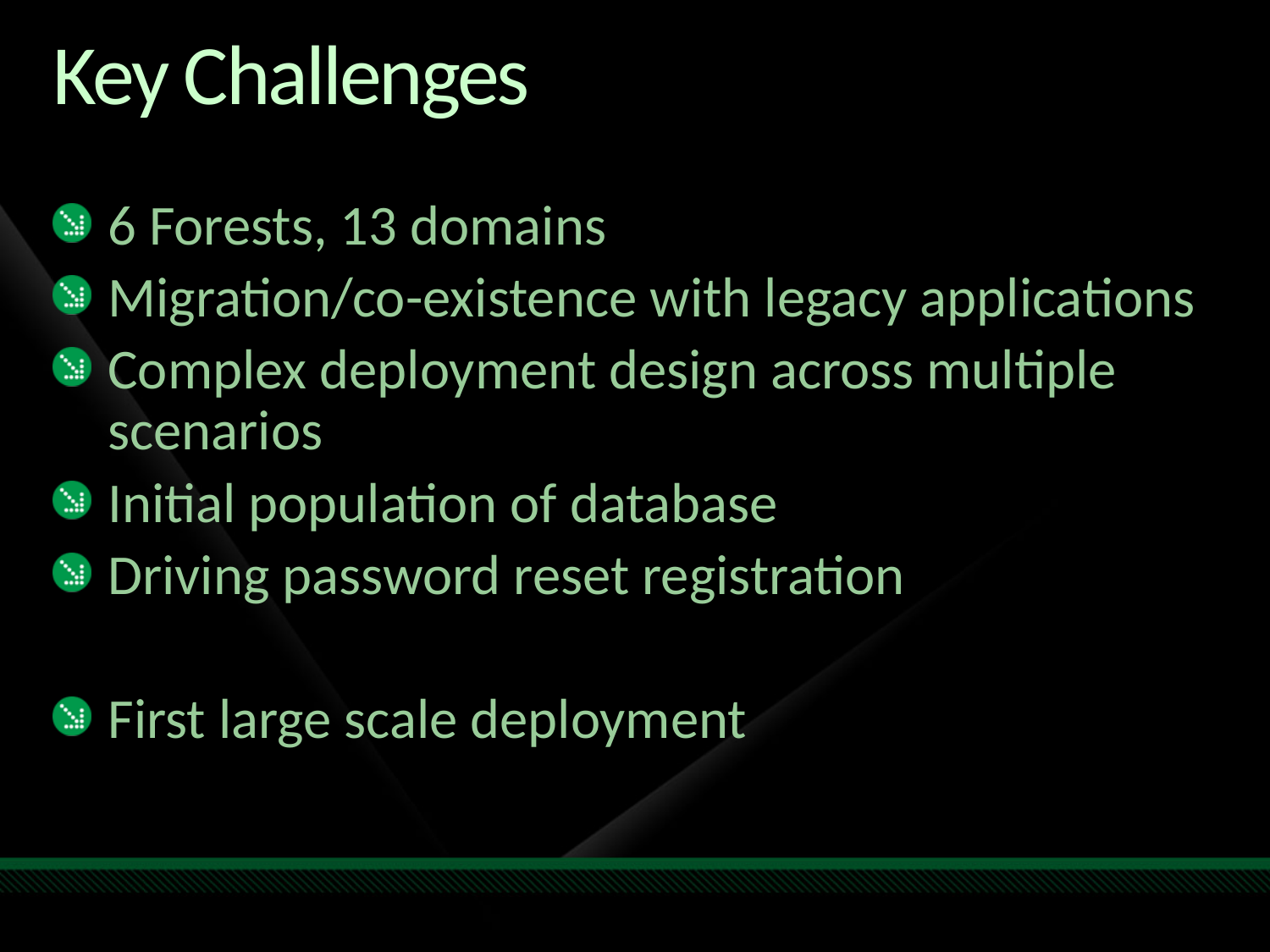

# Key Challenges
6 Forests, 13 domains
Migration/co-existence with legacy applications
Complex deployment design across multiple scenarios
Initial population of database
Driving password reset registration

First large scale deployment